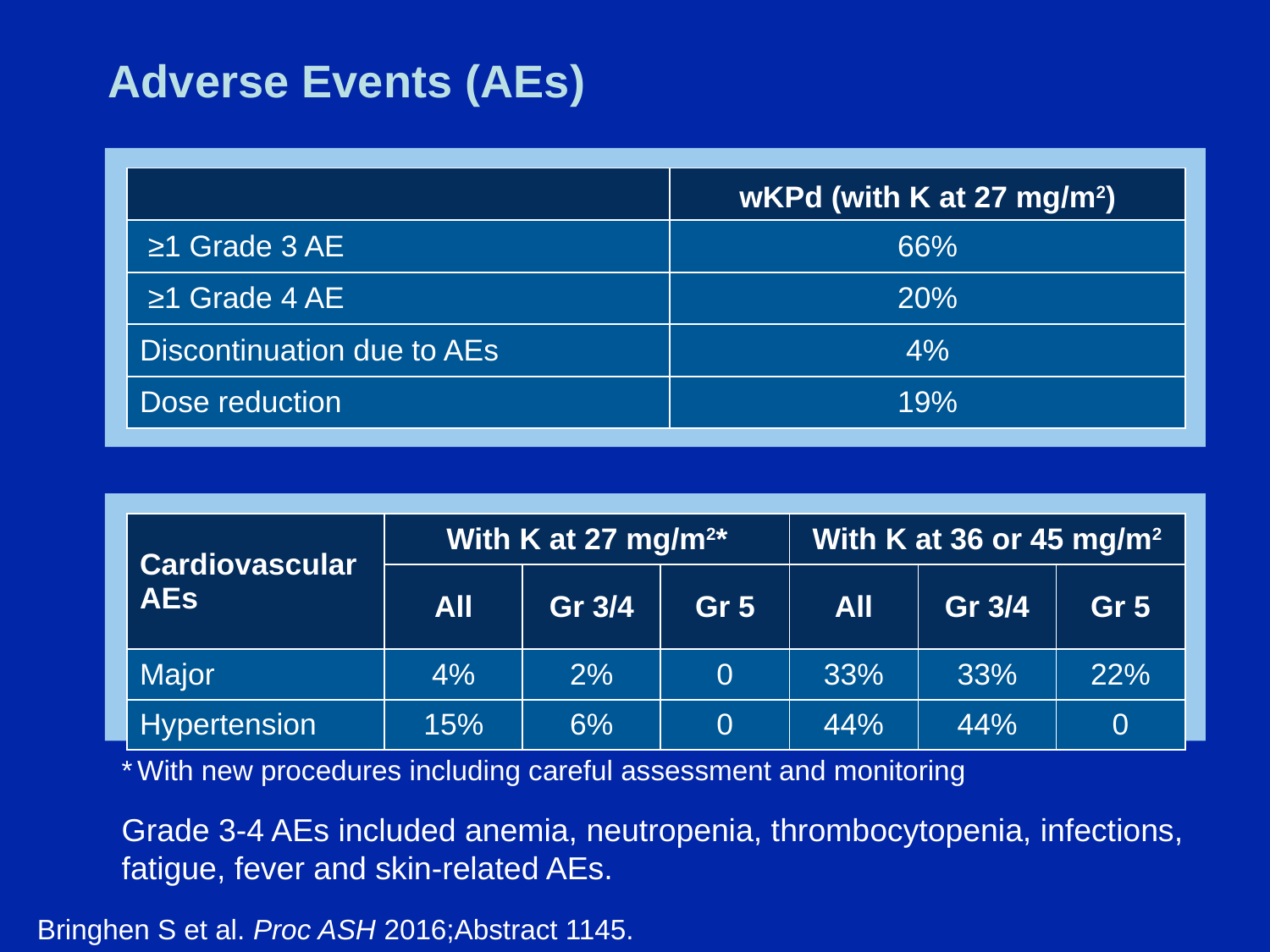

# Adverse Events (AEs)

|  | wKPd (with K at 27 mg/m2) |
| --- | --- |
| ≥1 Grade 3 AE | 66% |
| ≥1 Grade 4 AE | 20% |
| Discontinuation due to AEs | 4% |
| Dose reduction | 19% |

| Cardiovascular AEs | With K at 27 mg/m2\* |  |  | With K at 36 or 45 mg/m2 |  |  |
| --- | --- | --- | --- | --- | --- | --- |
|  | All | Gr 3/4 | Gr 5 | All | Gr 3/4 | Gr 5 |
| Major | 4% | 2% | 0 | 33% | 33% | 22% |
| Hypertension | 15% | 6% | 0 | 44% | 44% | 0 |
* With new procedures including careful assessment and monitoring
Grade 3-4 AEs included anemia, neutropenia, thrombocytopenia, infections, fatigue, fever and skin-related AEs.
Bringhen S et al. Proc ASH 2016;Abstract 1145.